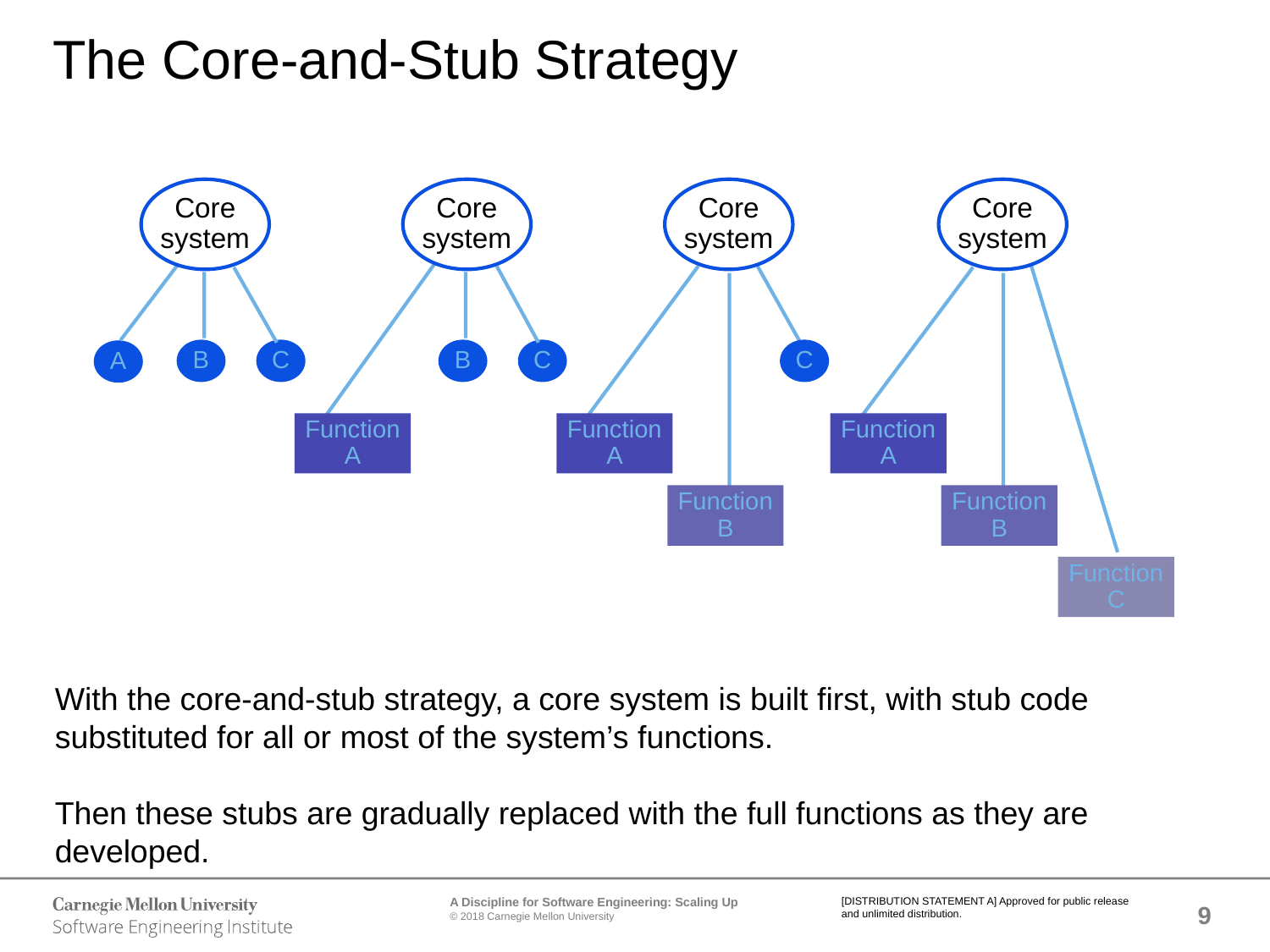

# The Core-and-Stub Strategy
Core
system
Core
system
Core
system
Core
system

B
C
B
C
C
A
Function
A
Function
A
Function
A
Function
B
Function
B
Function
C
With the core-and-stub strategy, a core system is built first, with stub code substituted for all or most of the system’s functions.

Then these stubs are gradually replaced with the full functions as they are developed.